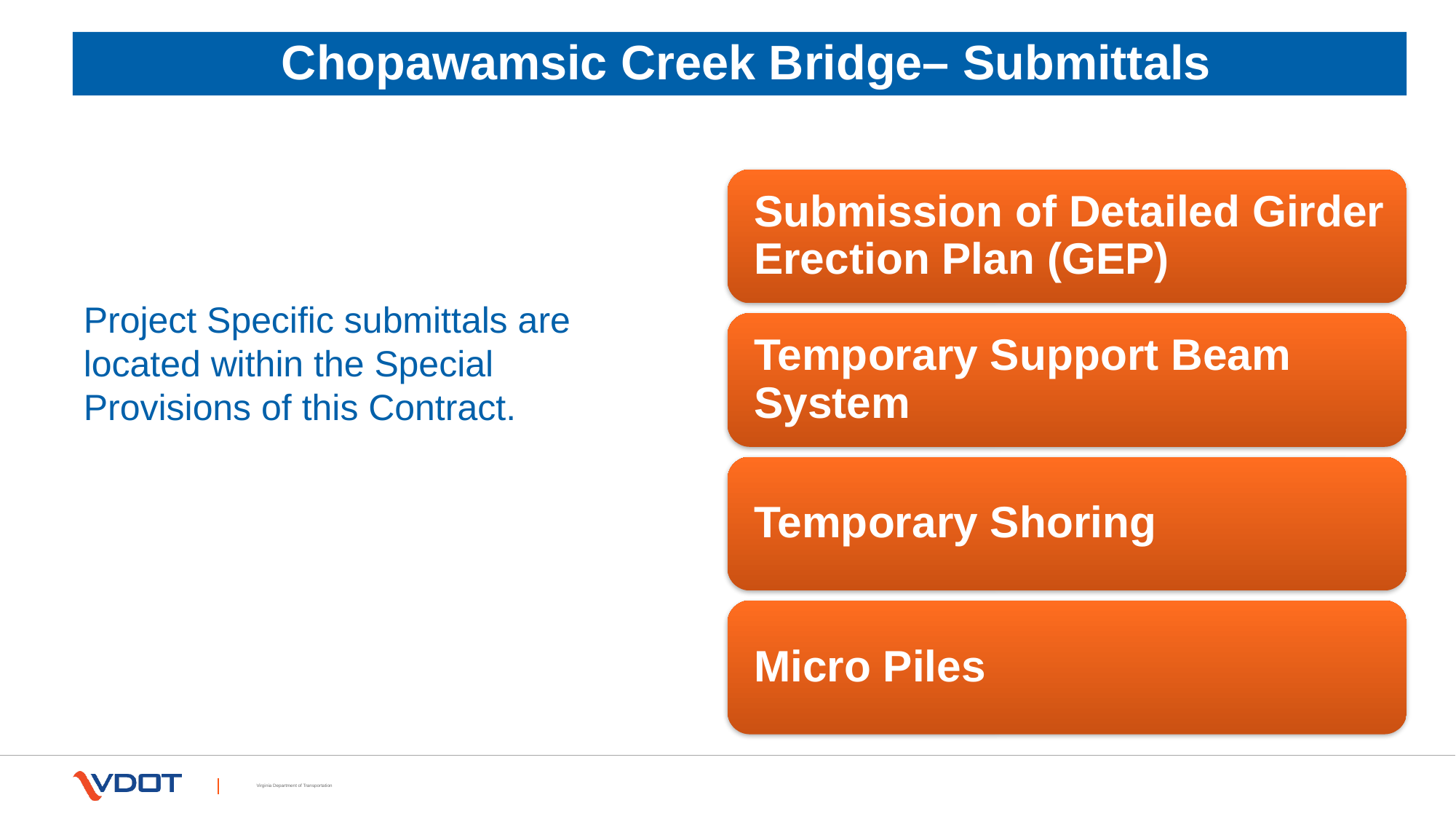

# Chopawamsic Creek Bridge– Submittals
Submission of Detailed Girder Erection Plan (GEP)
Temporary Support Beam System
Temporary Shoring
Micro Piles
Project Specific submittals are located within the Special Provisions of this Contract.
Virginia Department of Transportation